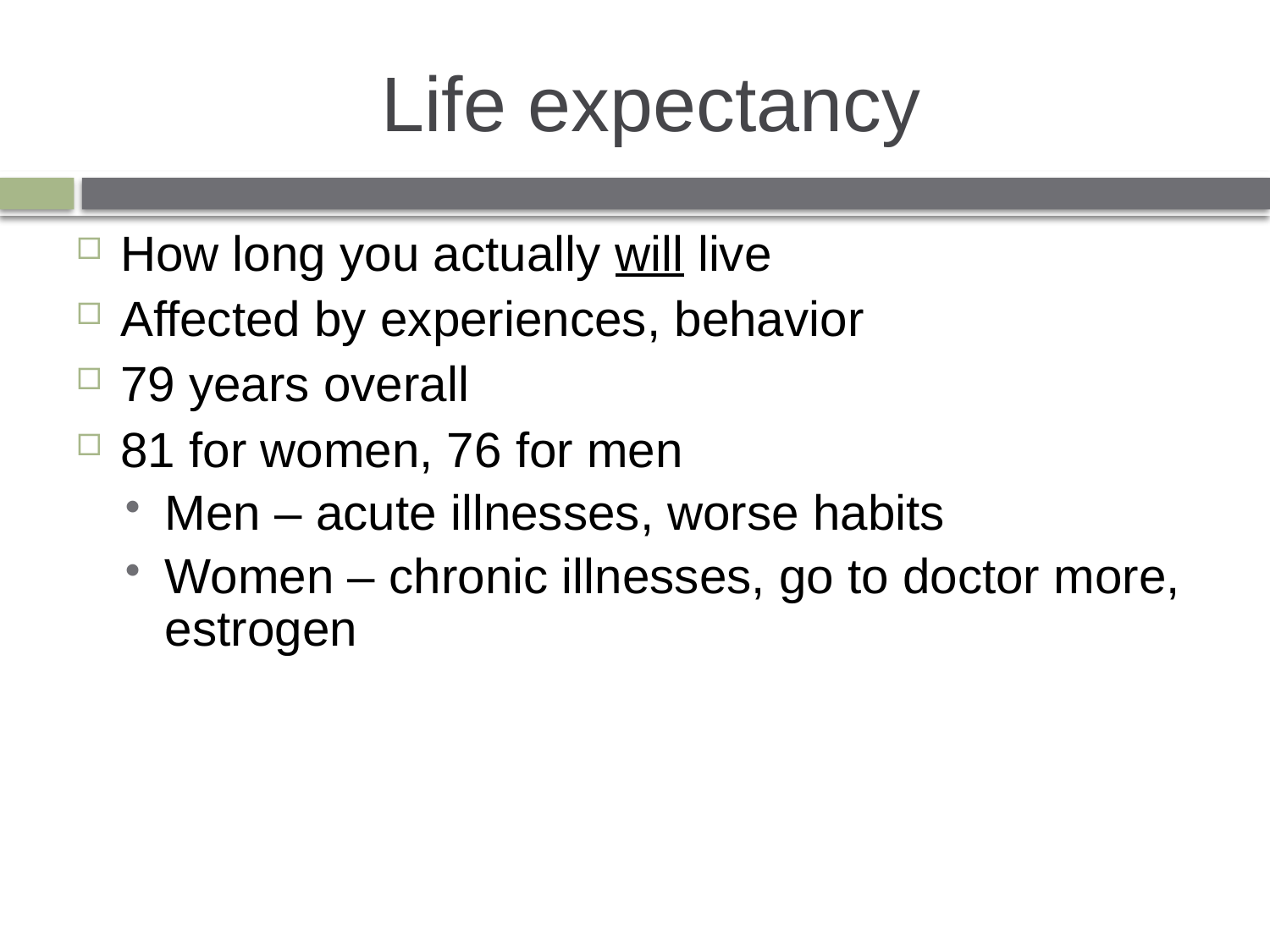

# Life expectancy
How long you actually will live
Affected by experiences, behavior
79 years overall
81 for women, 76 for men
Men – acute illnesses, worse habits
Women – chronic illnesses, go to doctor more, estrogen